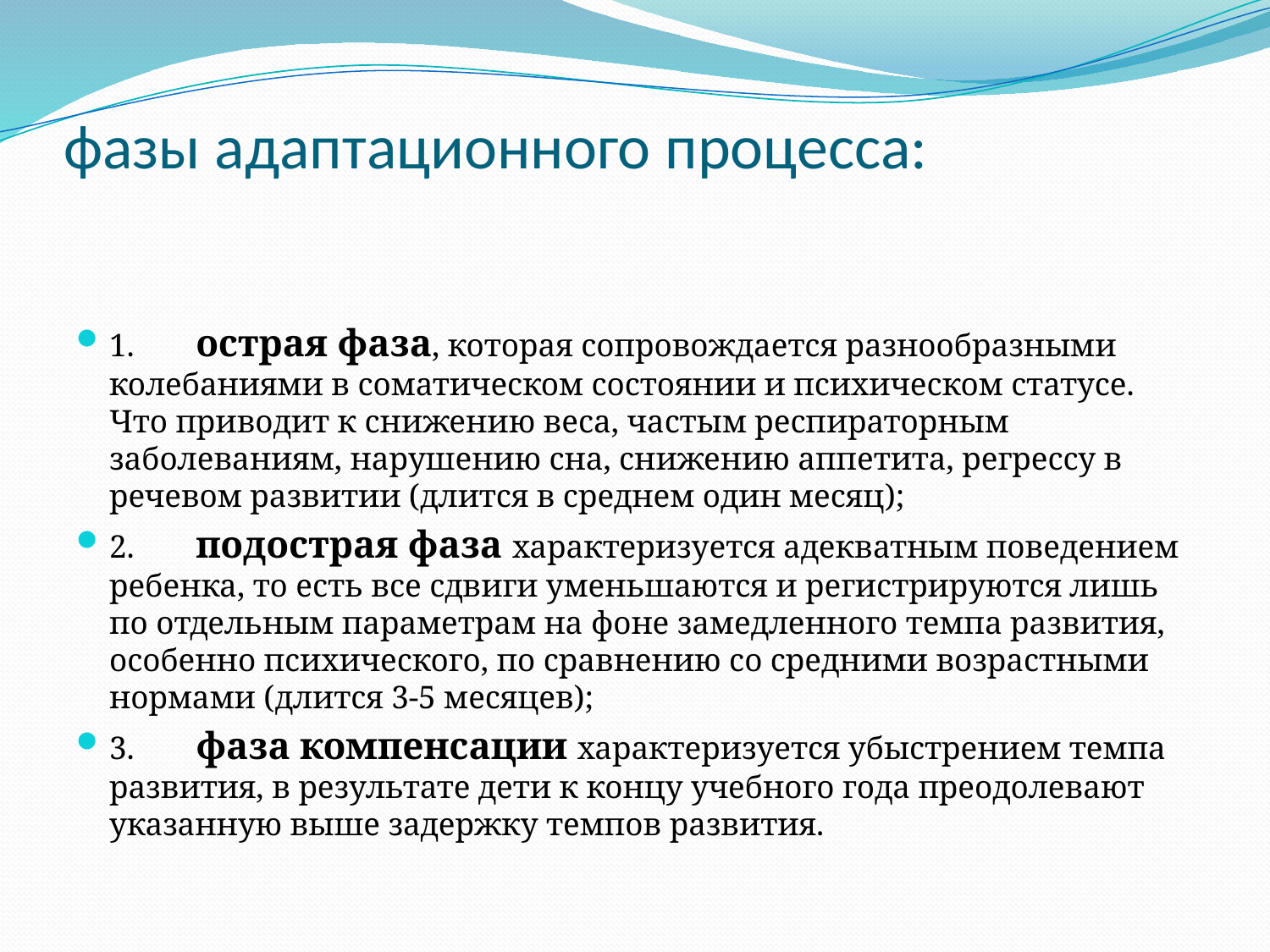

# фазы адаптационного процесса:

1.	острая фаза, которая сопровождается разнообразными колебаниями в соматическом состоянии и психическом статусе. Что приводит к снижению веса, частым респираторным заболеваниям, нарушению сна, снижению аппетита, регрессу в речевом развитии (длится в среднем один месяц);
2.	подострая фаза характеризуется адекватным поведением ребенка, то есть все сдвиги уменьшаются и регистрируются лишь по отдельным параметрам на фоне замедленного темпа развития, особенно психического, по сравнению со средними возрастными нормами (длится 3-5 месяцев);
3.	фаза компенсации характеризуется убыстрением темпа развития, в результате дети к концу учебного года преодолевают указанную выше задержку темпов развития.